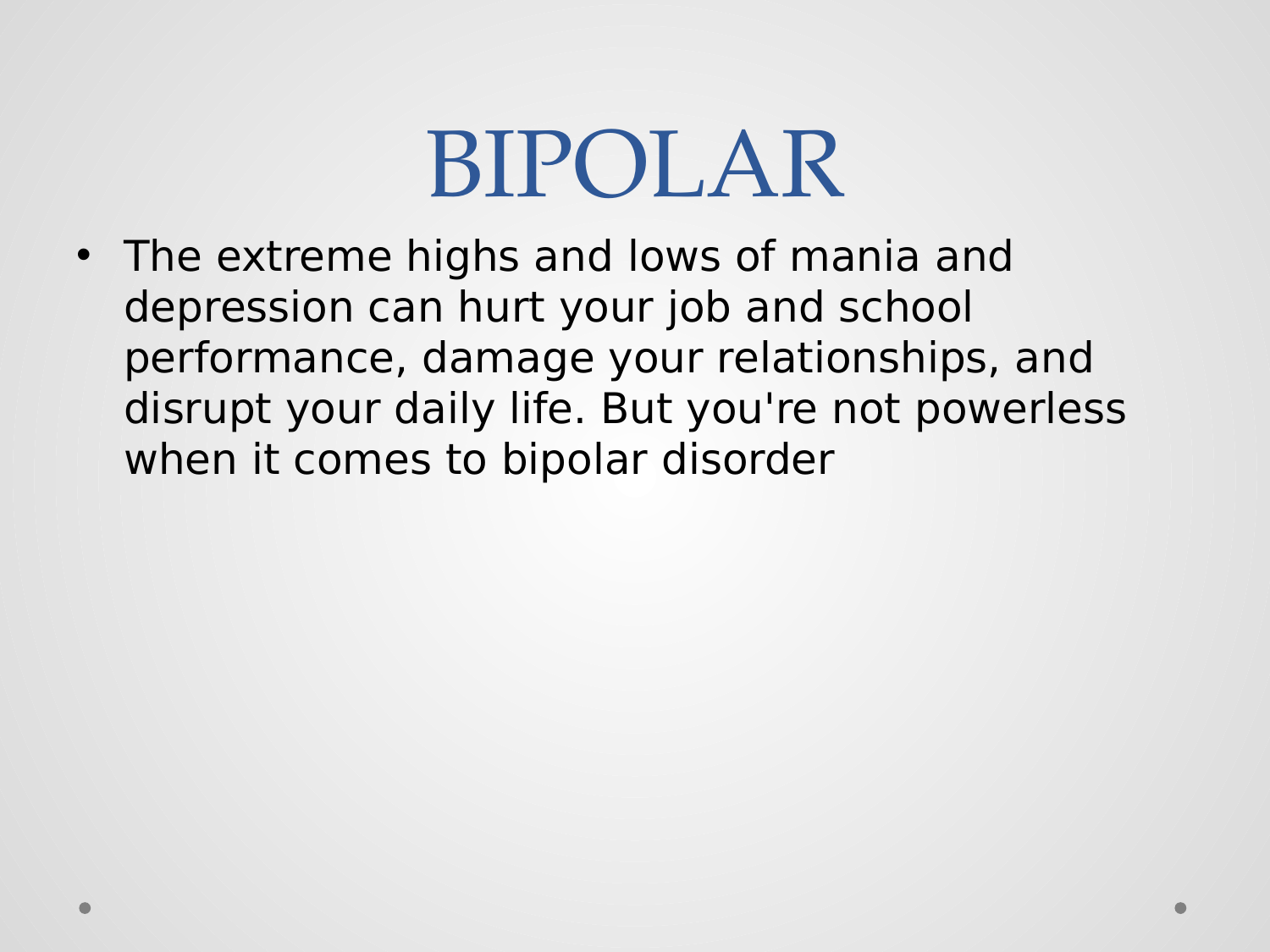

# BIPOLAR
The extreme highs and lows of mania and depression can hurt your job and school performance, damage your relationships, and disrupt your daily life. But you're not powerless when it comes to bipolar disorder